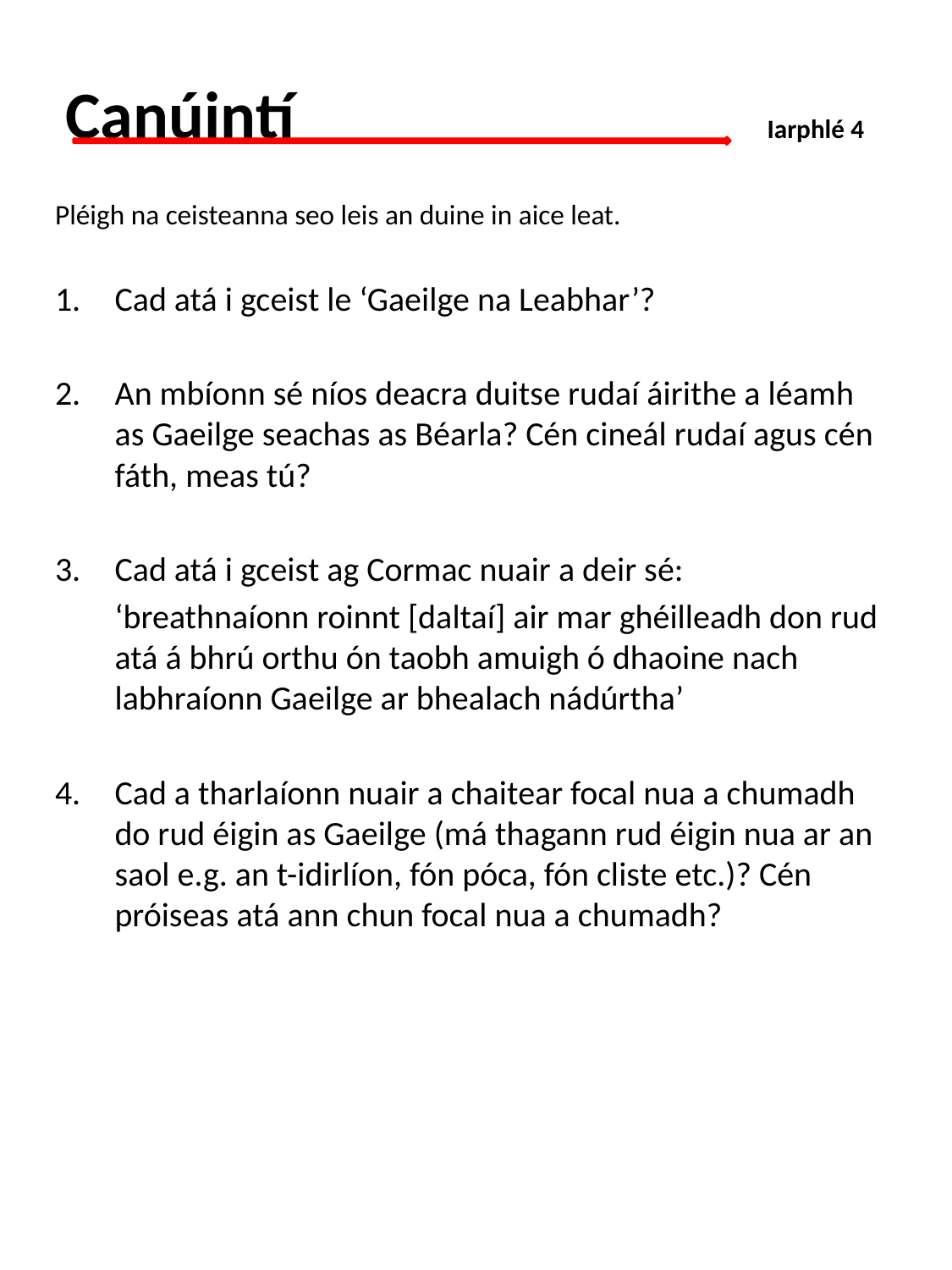

# Canúintí	    	     	     	       Iarphlé 4

Pléigh na ceisteanna seo leis an duine in aice leat.

Cad atá i gceist le ‘Gaeilge na Leabhar’?

An mbíonn sé níos deacra duitse rudaí áirithe a léamh as Gaeilge seachas as Béarla? Cén cineál rudaí agus cén fáth, meas tú?

Cad atá i gceist ag Cormac nuair a deir sé:
	‘breathnaíonn roinnt [daltaí] air mar ghéilleadh don rud atá á bhrú orthu ón taobh amuigh ó dhaoine nach labhraíonn Gaeilge ar bhealach nádúrtha’

4.	Cad a tharlaíonn nuair a chaitear focal nua a chumadh do rud éigin as Gaeilge (má thagann rud éigin nua ar an saol e.g. an t-idirlíon, fón póca, fón cliste etc.)? Cén próiseas atá ann chun focal nua a chumadh?